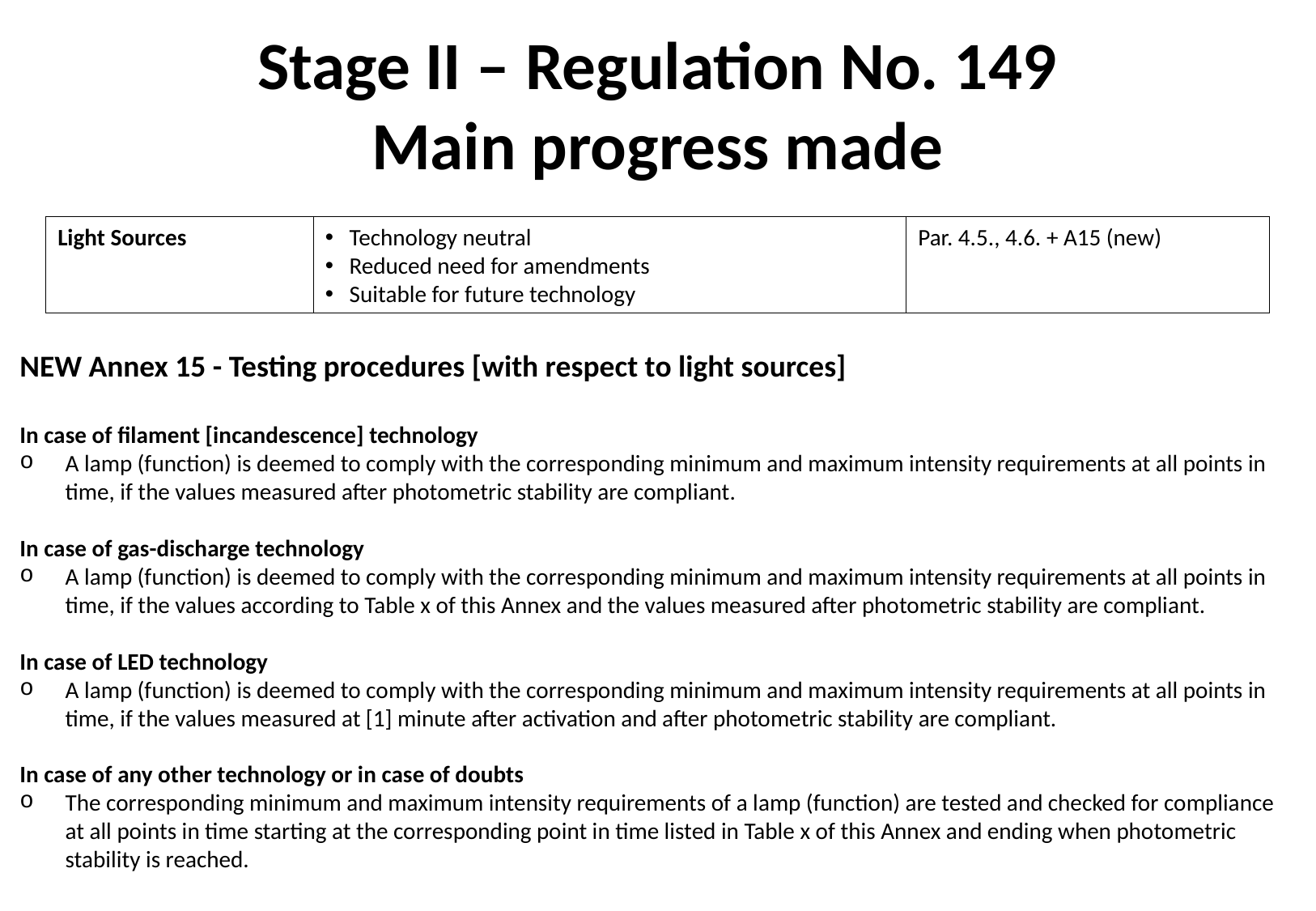

Stage II – Regulation No. 149
Main progress made
Light Sources

Technology neutral
Reduced need for amendments
Suitable for future technology
Par. 4.5., 4.6. + A15 (new)

NEW Annex 15 - Testing procedures [with respect to light sources]

In case of filament [incandescence] technology
A lamp (function) is deemed to comply with the corresponding minimum and maximum intensity requirements at all points in time, if the values measured after photometric stability are compliant.

In case of gas-discharge technology
A lamp (function) is deemed to comply with the corresponding minimum and maximum intensity requirements at all points in time, if the values according to Table x of this Annex and the values measured after photometric stability are compliant.

In case of LED technology
A lamp (function) is deemed to comply with the corresponding minimum and maximum intensity requirements at all points in time, if the values measured at [1] minute after activation and after photometric stability are compliant.

In case of any other technology or in case of doubts
The corresponding minimum and maximum intensity requirements of a lamp (function) are tested and checked for compliance at all points in time starting at the corresponding point in time listed in Table x of this Annex and ending when photometric stability is reached.